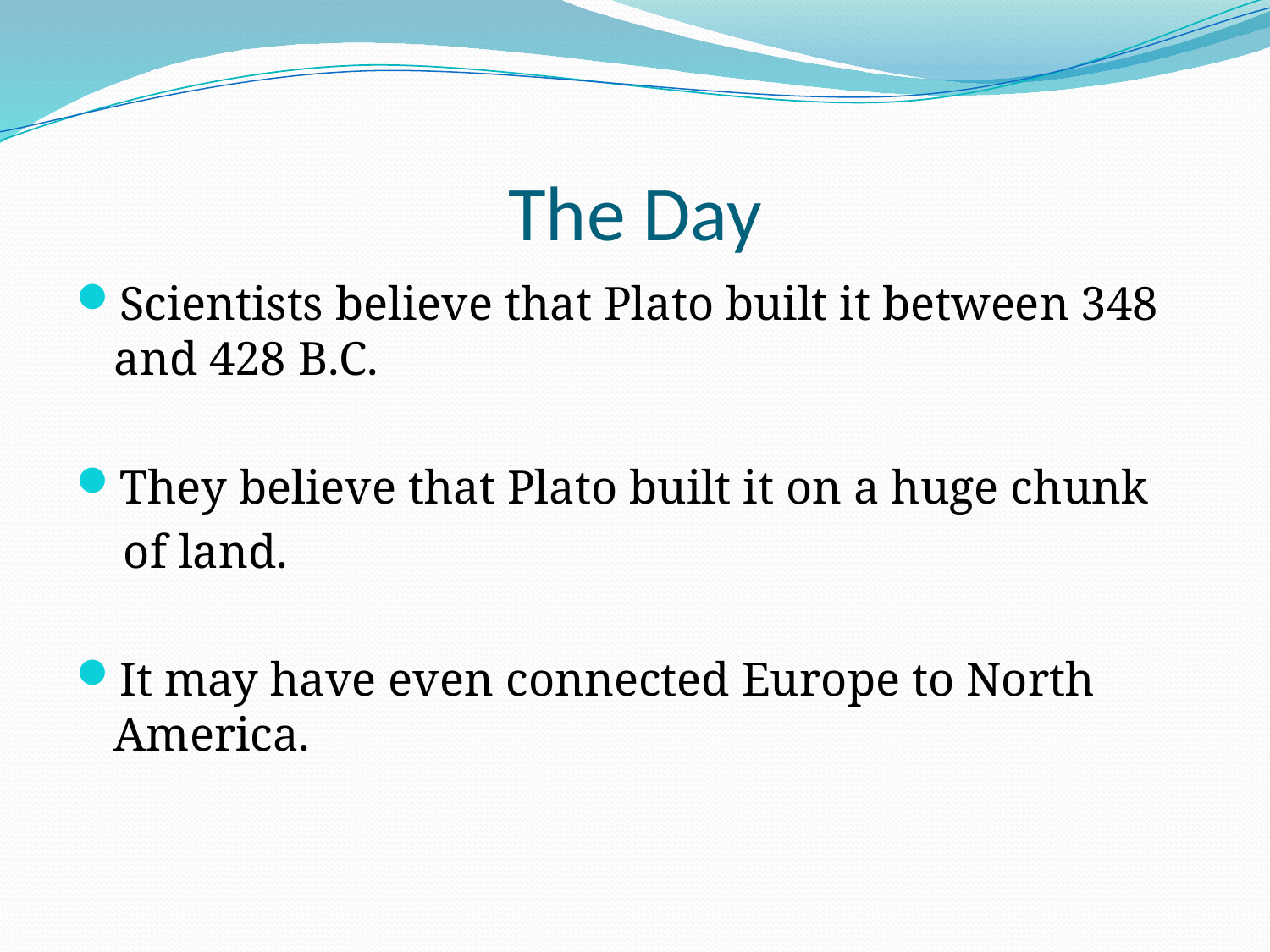

# The Day
Scientists believe that Plato built it between 348 and 428 B.C.

They believe that Plato built it on a huge chunk
    of land.

It may have even connected Europe to North America.